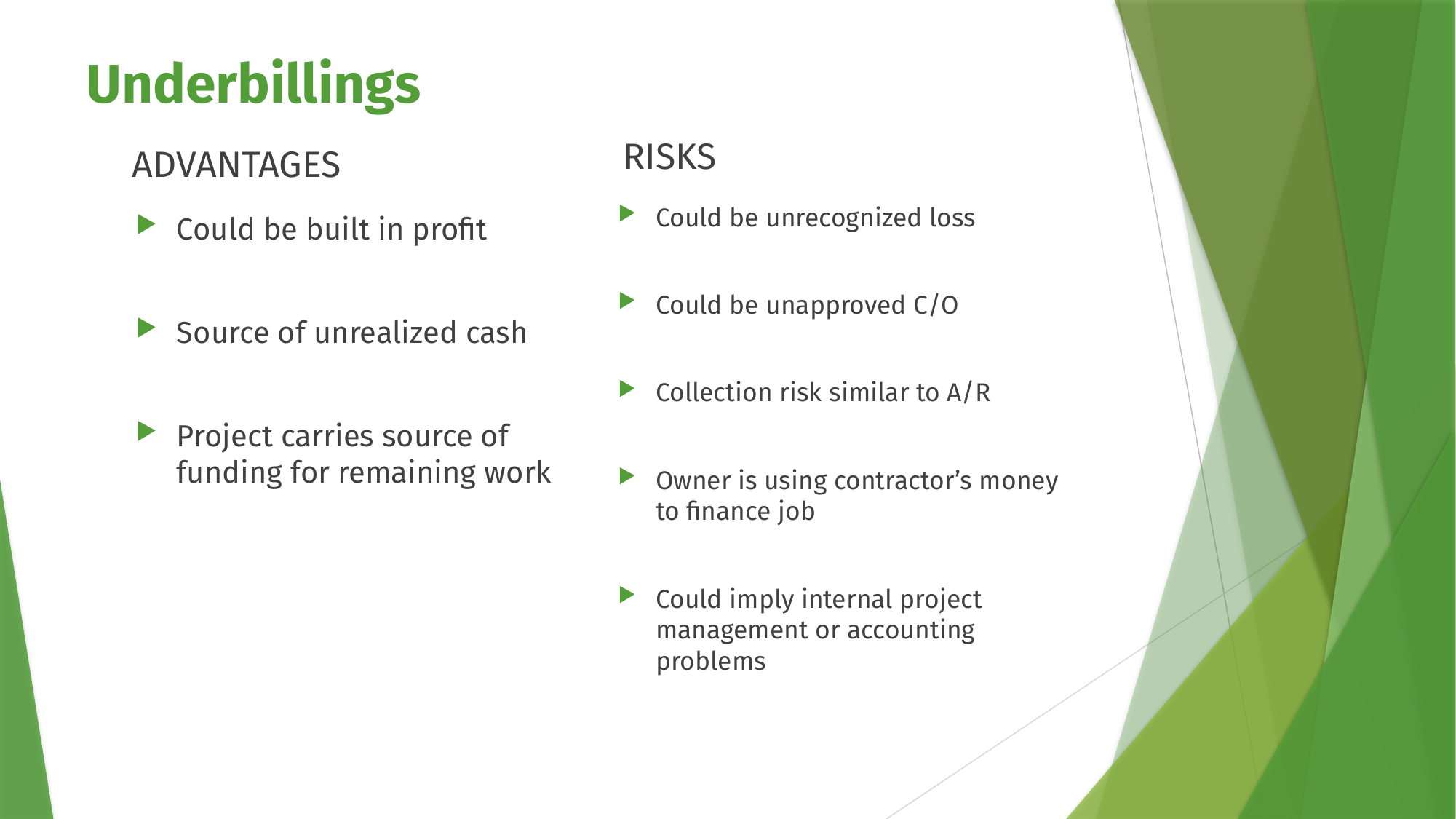

# Underbillings
RISKS
ADVANTAGES
Could be unrecognized loss

Could be unapproved C/O

Collection risk similar to A/R

Owner is using contractor’s money to finance job

Could imply internal project management or accounting problems

Could be built in profit

Source of unrealized cash

Project carries source of funding for remaining work